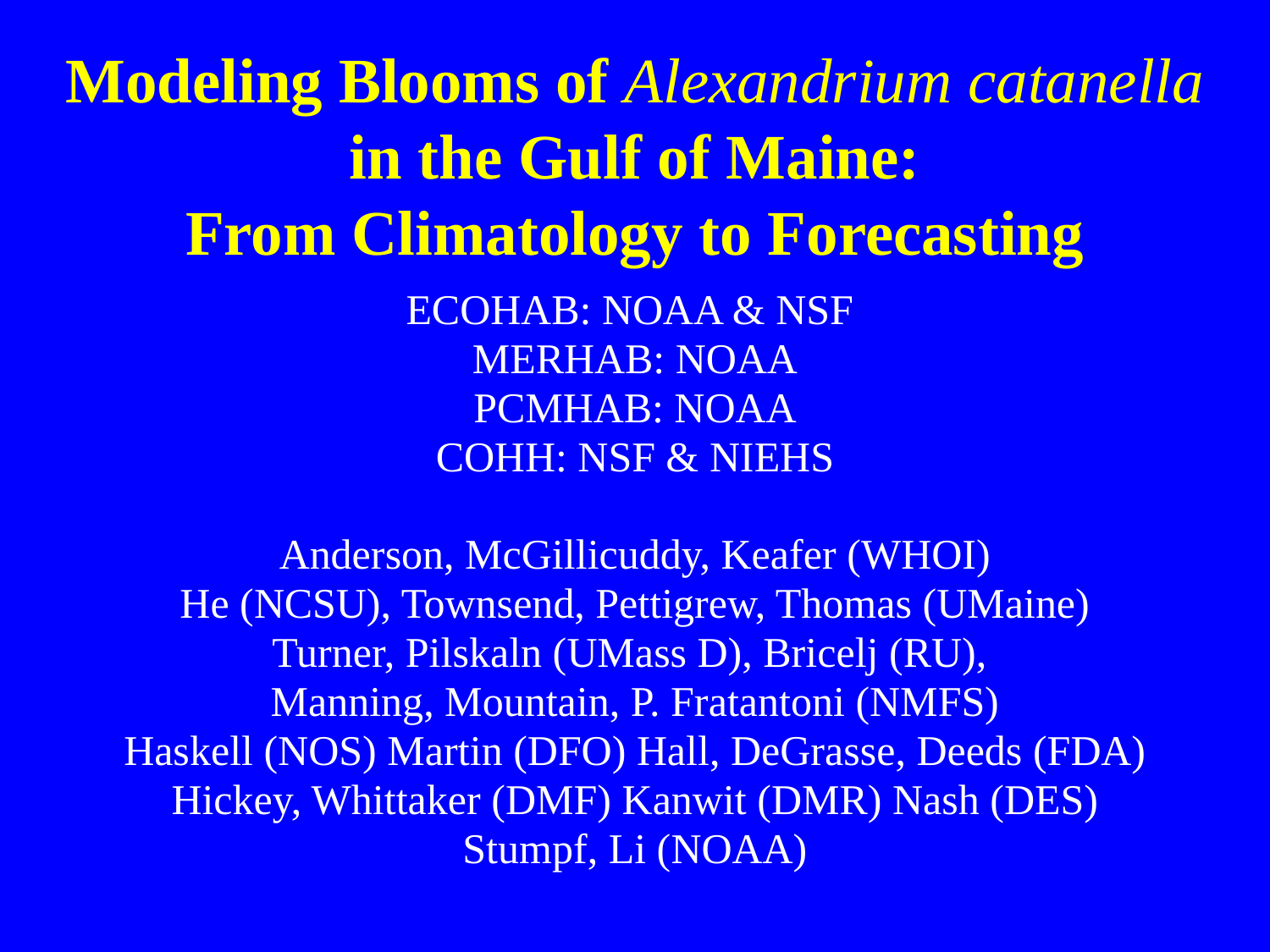

# Modeling Blooms of Alexandrium catanella in the Gulf of Maine: From Climatology to Forecasting
ECOHAB: NOAA & NSF
MERHAB: NOAA
PCMHAB: NOAA
COHH: NSF & NIEHS

Anderson, McGillicuddy, Keafer (WHOI)
He (NCSU), Townsend, Pettigrew, Thomas (UMaine)
Turner, Pilskaln (UMass D), Bricelj (RU),
Manning, Mountain, P. Fratantoni (NMFS)
Haskell (NOS) Martin (DFO) Hall, DeGrasse, Deeds (FDA)
Hickey, Whittaker (DMF) Kanwit (DMR) Nash (DES)
Stumpf, Li (NOAA)